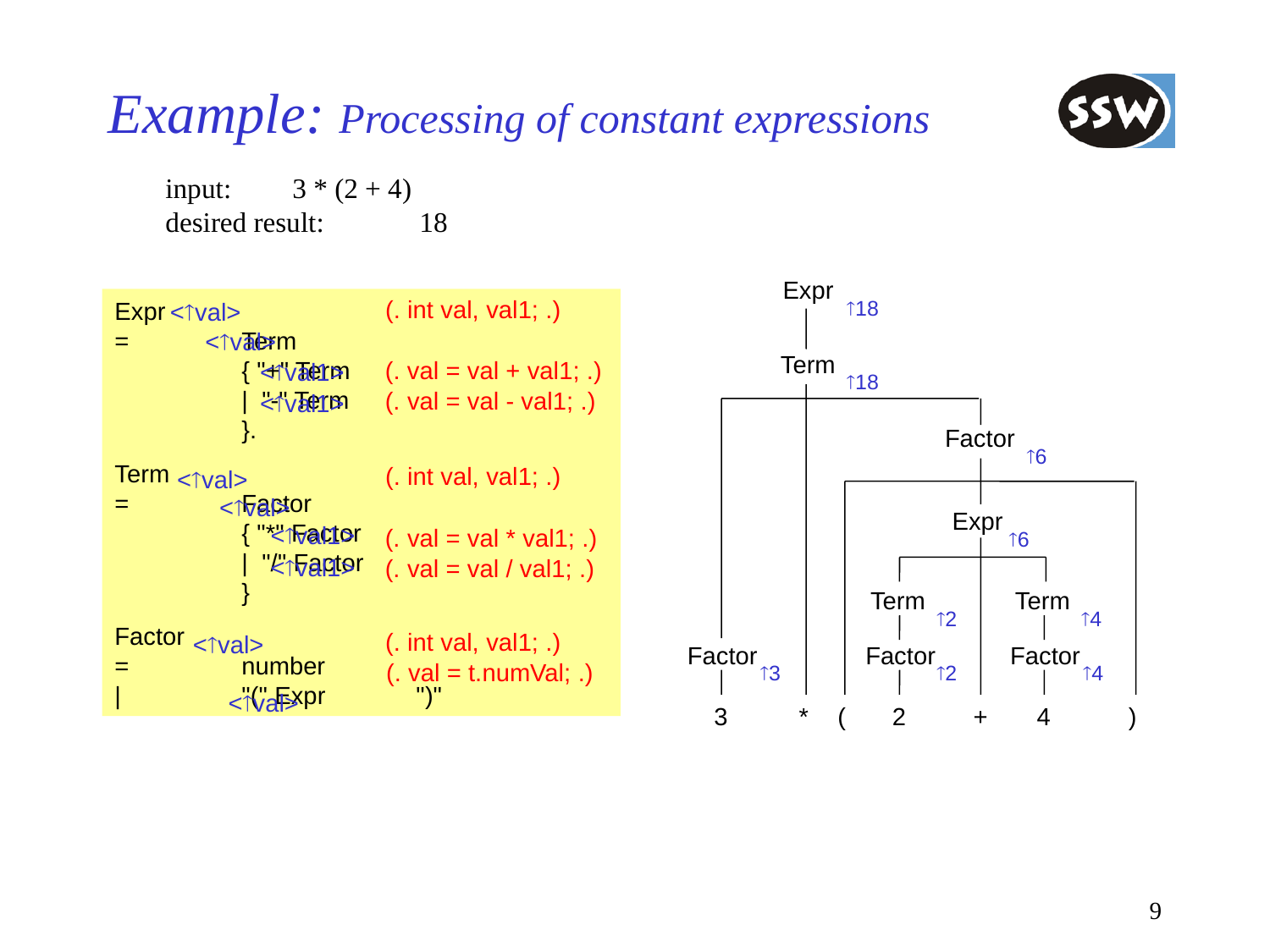

# Example: Processing of constant expressions
input:	3 * (2 + 4)
desired result:	18
Expr

Term

Factor

Expr

Term
Term

Factor
Factor
Factor

3
*
(
2
+
4
)
(. int val, val1; .)
(. val = val + val1; .)
(. val = val - val1; .)
(. int val, val1; .)
(. val = val * val1; .)
(. val = val / val1; .)
(. int val, val1; .)
(. val = t.numVal; .)
Expr
=	Term
	{ "+" Term
	|  "-" Term
	}.
Term
=	Factor
	{ "*" Factor
	|  "/" Factor
	}
Factor
=	number
|	"(" Expr             ")"
<↑val>
<↑val>
<↑val1>
<↑val1>
<↑val>
<↑val>
<↑val1>
<↑val1>
<↑val>
<↑val>
↑18
↑18
↑6
↑6
↑2
↑4
↑3
↑2
↑4
9